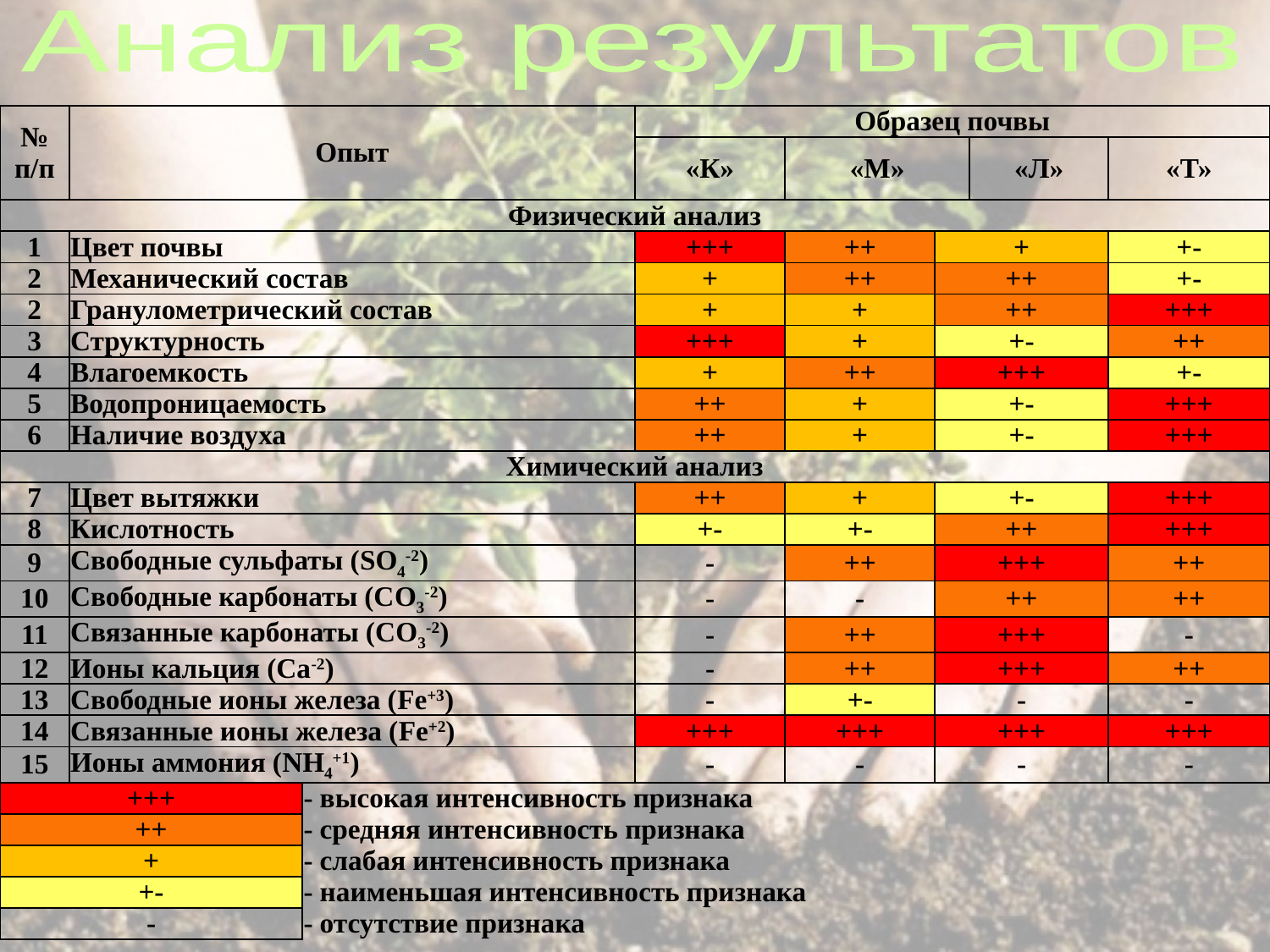

Анализ результатов
| № п/п | Опыт |  | Образец почвы |  |  |  |  |
| --- | --- | --- | --- | --- | --- | --- | --- |
|  |  |  | «К» | «М» |  | «Л» | «Т» |
| Физический анализ |  |  |  |  |  |  |  |
| 1 | Цвет почвы |  | +++ | ++ | + |  | +- |
| 2 | Механический состав |  | + | ++ | ++ |  | +- |
| 2 | Гранулометрический состав |  | + | + | ++ |  | +++ |
| 3 | Структурность |  | +++ | + | +- |  | ++ |
| 4 | Влагоемкость |  | + | ++ | +++ |  | +- |
| 5 | Водопроницаемость |  | ++ | + | +- |  | +++ |
| 6 | Наличие воздуха |  | ++ | + | +- |  | +++ |
| Химический анализ |  |  |  |  |  |  |  |
| 7 | Цвет вытяжки |  | ++ | + | +- |  | +++ |
| 8 | Кислотность |  | +- | +- | ++ |  | +++ |
| 9 | Свободные сульфаты (SO4-2) |  | - | ++ | +++ |  | ++ |
| 10 | Свободные карбонаты (СO3-2) |  | - | - | ++ |  | ++ |
| 11 | Связанные карбонаты (СO3-2) |  | - | ++ | +++ |  | - |
| 12 | Ионы кальция (Са-2) |  | - | ++ | +++ |  | ++ |
| 13 | Свободные ионы железа (Fe+3) |  | - | +- | - |  | - |
| 14 | Связанные ионы железа (Fe+2) |  | +++ | +++ | +++ |  | +++ |
| 15 | Ионы аммония (NH4+1) |  | - | - | - |  | - |
| +++ |  | - высокая интенсивность признака |  |  |  |  |  |
| ++ |  | - средняя интенсивность признака |  |  |  |  |  |
| + |  | - слабая интенсивность признака |  |  |  |  |  |
| +- |  | - наименьшая интенсивность признака |  |  |  |  |  |
| - |  | - отсутствие признака |  |  |  |  |  |